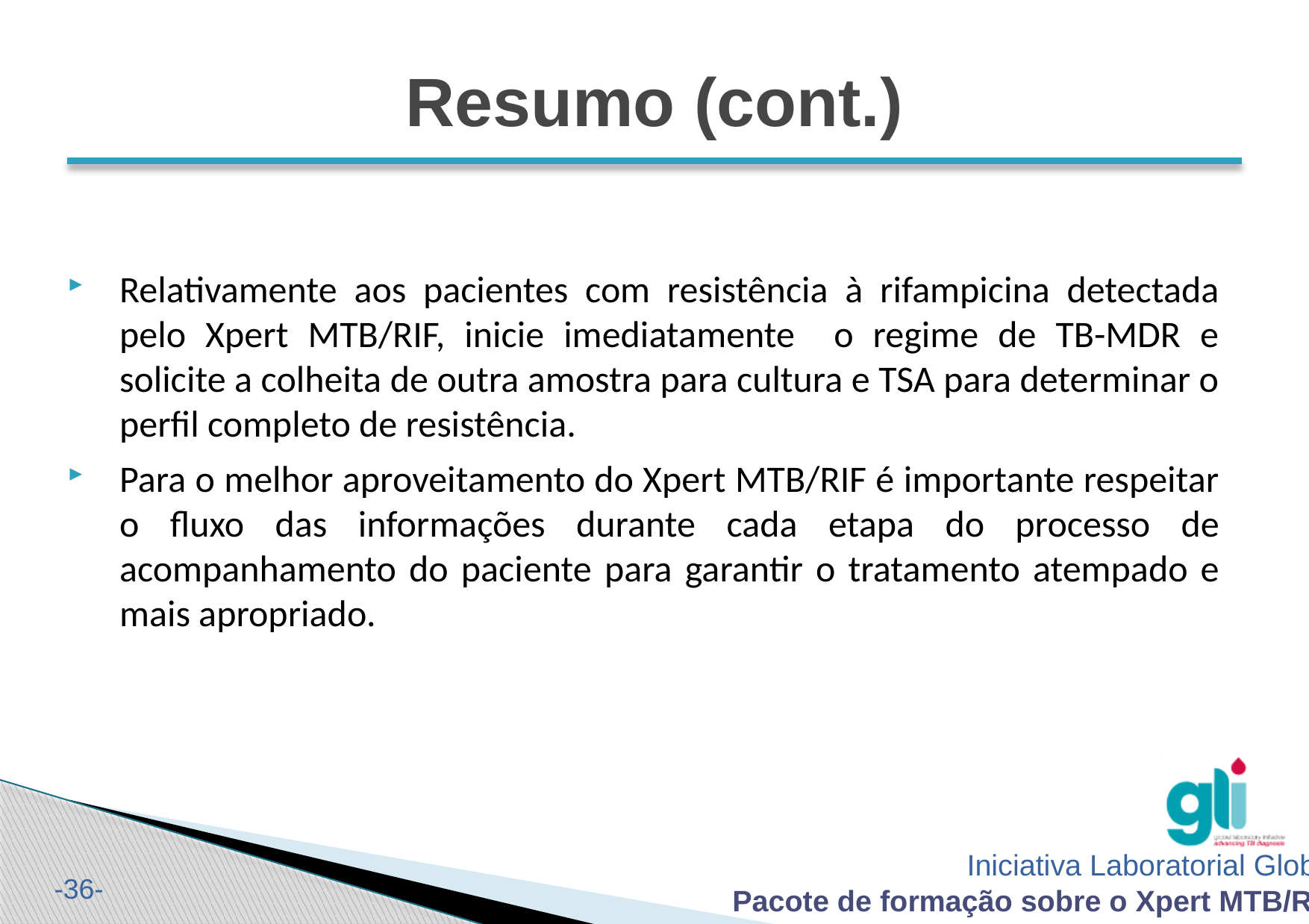

# Resumo (cont.)
Relativamente aos pacientes com resistência à rifampicina detectada pelo Xpert MTB/RIF, inicie imediatamente  o regime de TB-MDR e solicite a colheita de outra amostra para cultura e TSA para determinar o perfil completo de resistência.
Para o melhor aproveitamento do Xpert MTB/RIF é importante respeitar o fluxo das informações durante cada etapa do processo de acompanhamento do paciente para garantir o tratamento atempado e mais apropriado.